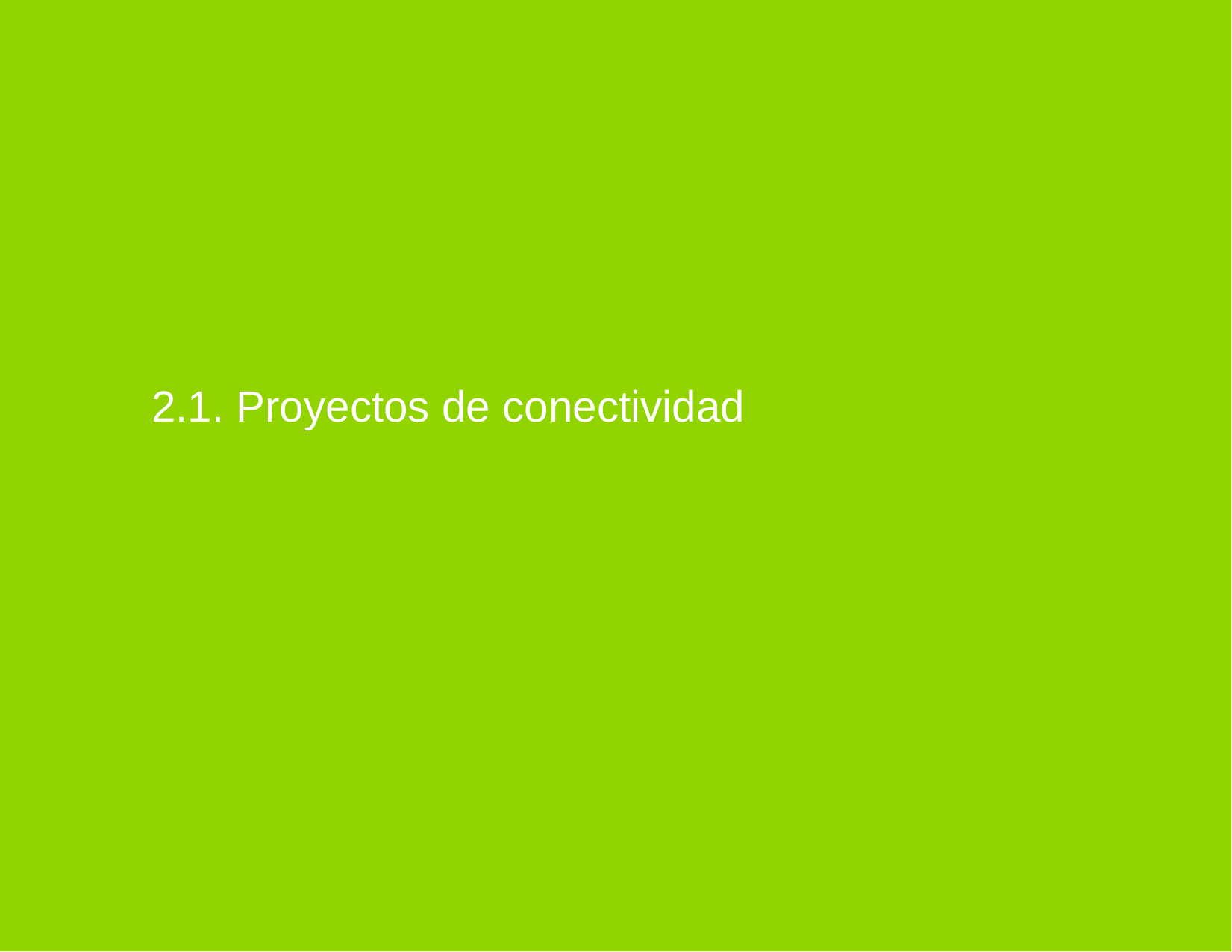

3.1. Objetivos Estratégicos Específicos
2.1. Proyectos de conectividad